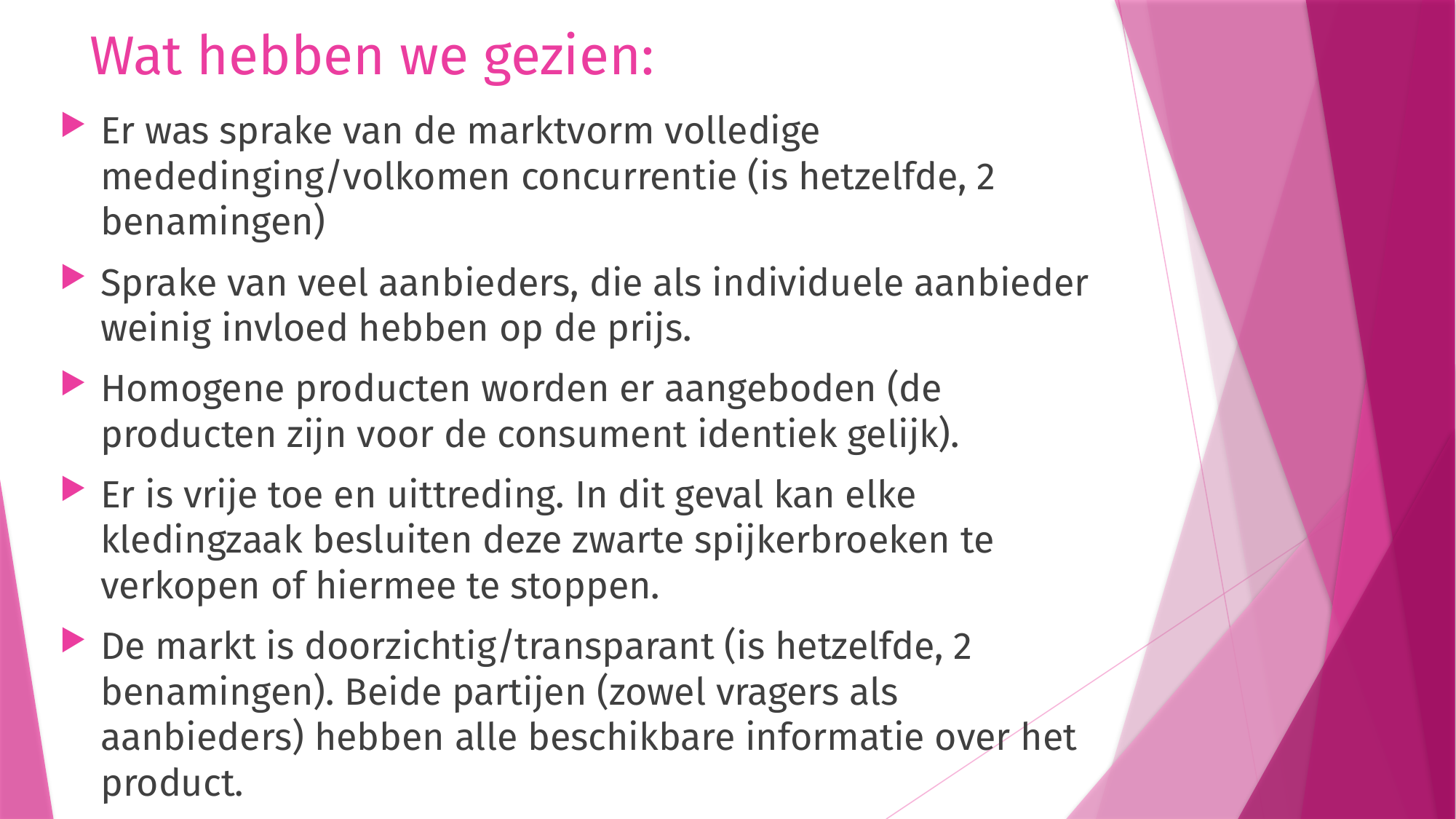

# Wat hebben we gezien:
Er was sprake van de marktvorm volledige mededinging/volkomen concurrentie (is hetzelfde, 2 benamingen)
Sprake van veel aanbieders, die als individuele aanbieder weinig invloed hebben op de prijs.
Homogene producten worden er aangeboden (de producten zijn voor de consument identiek gelijk).
Er is vrije toe en uittreding. In dit geval kan elke kledingzaak besluiten deze zwarte spijkerbroeken te verkopen of hiermee te stoppen.
De markt is doorzichtig/transparant (is hetzelfde, 2 benamingen). Beide partijen (zowel vragers als aanbieders) hebben alle beschikbare informatie over het product.